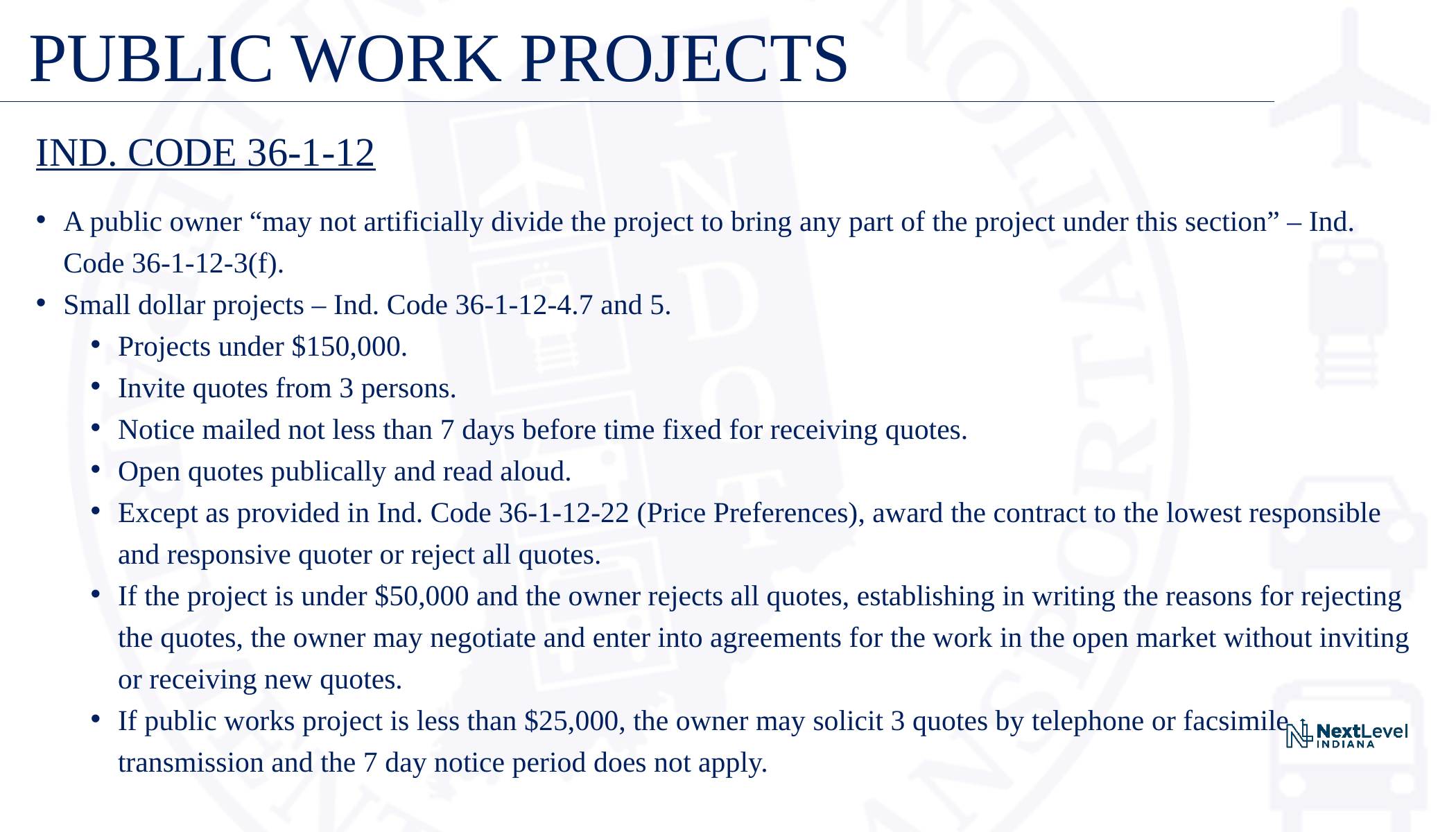

# PUBLIC WORK PROJECTS
IND. CODE 36-1-12

A public owner “may not artificially divide the project to bring any part of the project under this section” – Ind. Code 36-1-12-3(f).
Small dollar projects – Ind. Code 36-1-12-4.7 and 5.
Projects under $150,000.
Invite quotes from 3 persons.
Notice mailed not less than 7 days before time fixed for receiving quotes.
Open quotes publically and read aloud.
Except as provided in Ind. Code 36-1-12-22 (Price Preferences), award the contract to the lowest responsible and responsive quoter or reject all quotes.
If the project is under $50,000 and the owner rejects all quotes, establishing in writing the reasons for rejecting the quotes, the owner may negotiate and enter into agreements for the work in the open market without inviting or receiving new quotes.
If public works project is less than $25,000, the owner may solicit 3 quotes by telephone or facsimile transmission and the 7 day notice period does not apply.